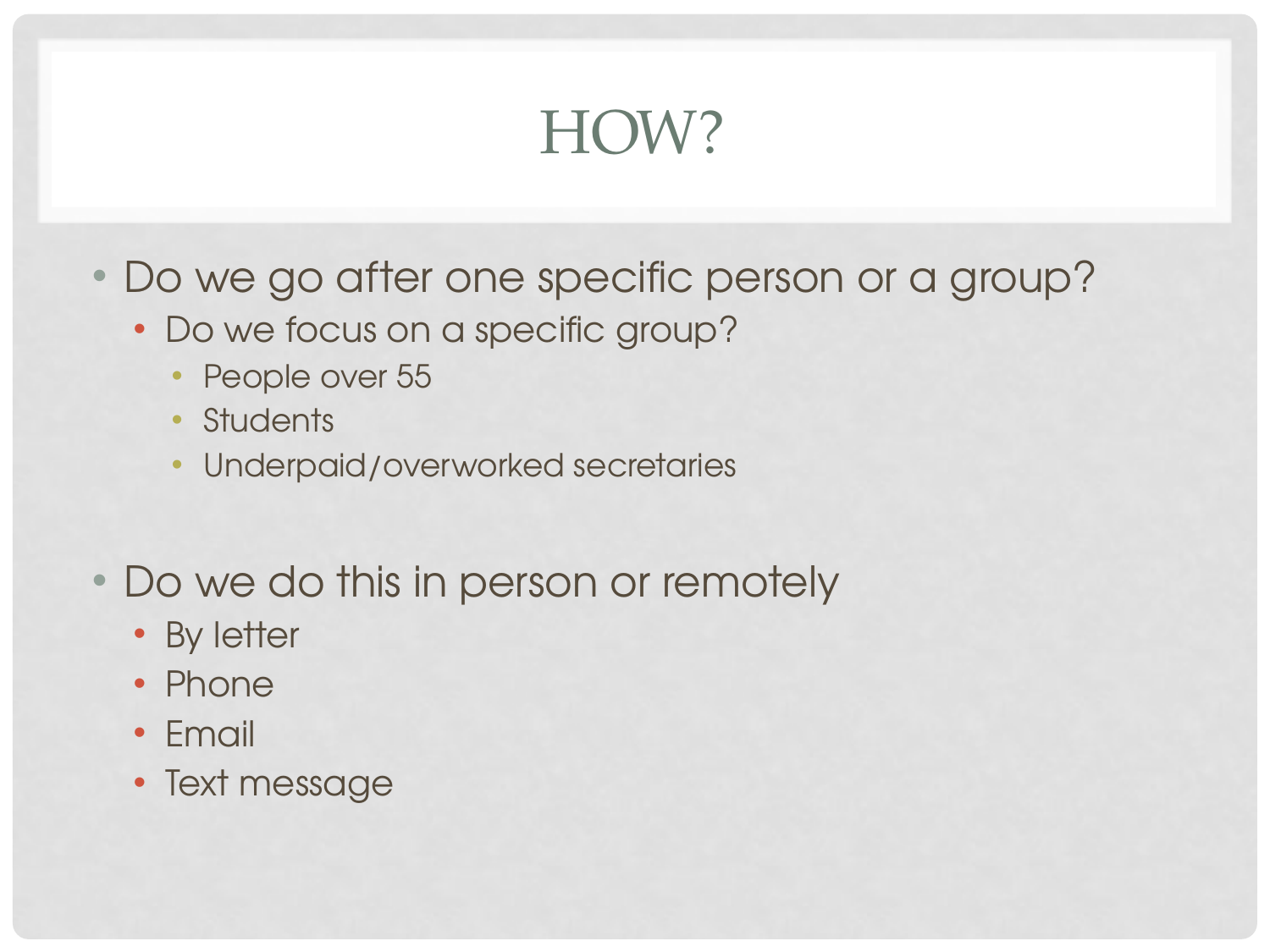

# How?
Do we go after one specific person or a group?
Do we focus on a specific group?
People over 55
Students
Underpaid/overworked secretaries

Do we do this in person or remotely
By letter
Phone
Email
Text message